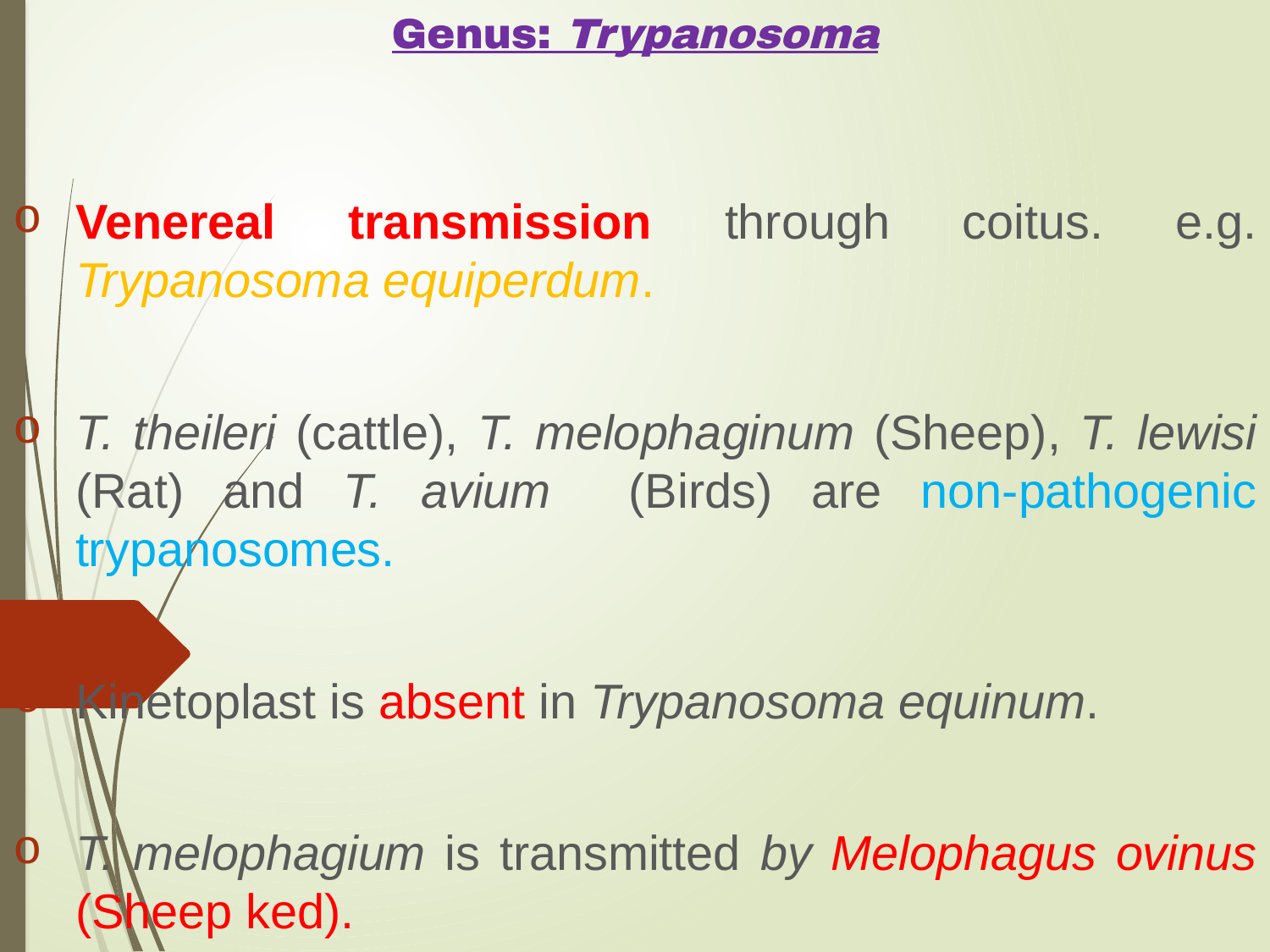

# Genus: Trypanosoma

Venereal transmission through coitus. e.g. Trypanosoma equiperdum.

T. theileri (cattle), T. melophaginum (Sheep), T. lewisi (Rat) and T. avium  (Birds) are non-pathogenic trypanosomes.

Kinetoplast is absent in Trypanosoma equinum.

T. melophagium is transmitted by Melophagus ovinus (Sheep ked).